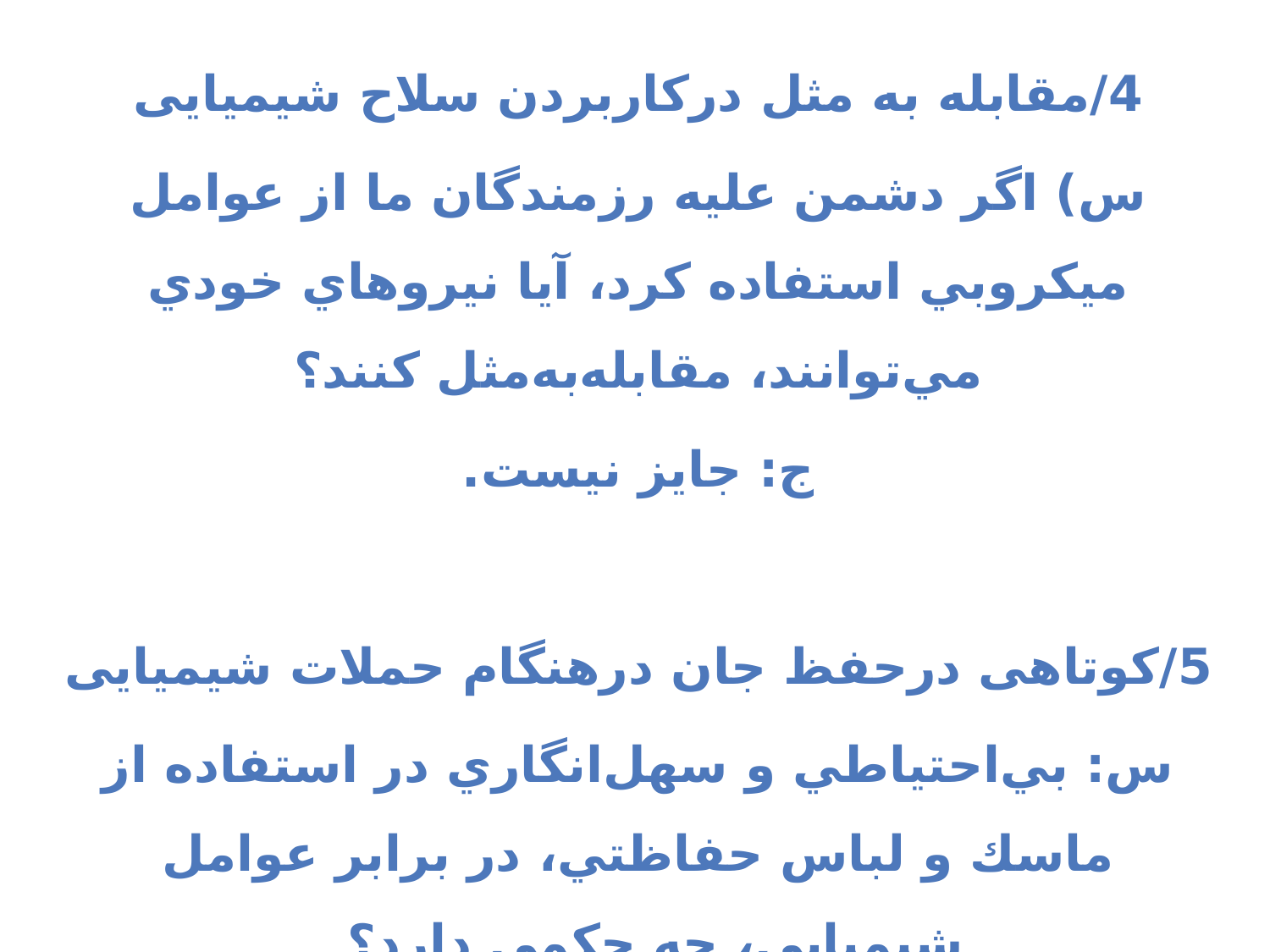

4/مقابله به مثل درکاربردن سلاح شیمیایی
س) اگر دشمن عليه رزمندگان ما از عوامل ميكروبي استفاده كرد، آيا نيروهاي خودي مي‌توانند، مقابله‌به‌مثل كنند؟
ج: جايز نيست.

5/کوتاهی درحفظ جان درهنگام حملات شیمیایی
س: بي‌احتياطي و سهل‌انگاري در استفاده از ماسك و لباس حفاظتي، در برابر عوامل شيميايي، چه حكمي دارد؟
ج: جايز نيست.